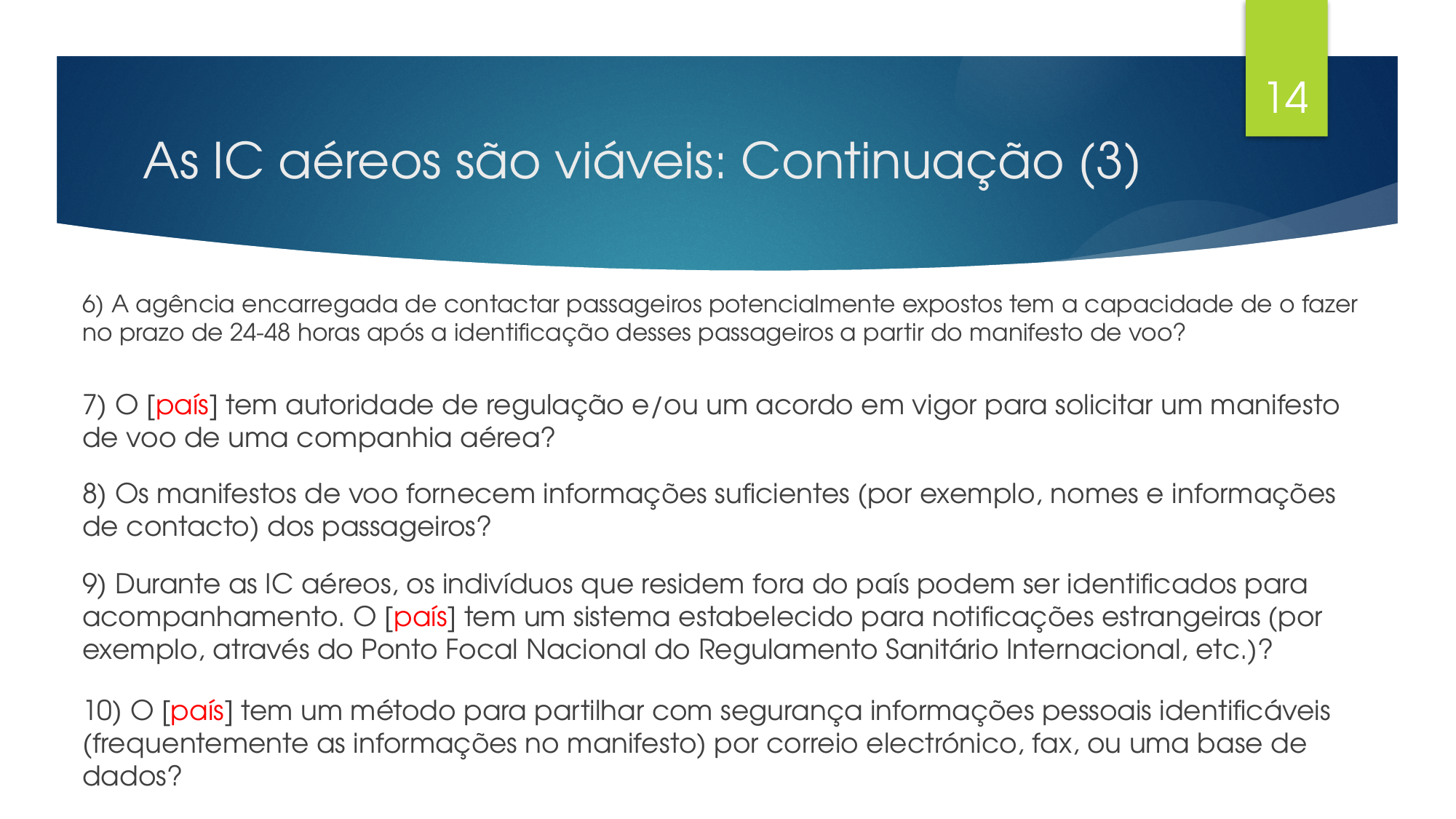

14
# As IC aéreos são viáveis: Continuação (3)
6) A agência encarregada de contactar passageiros potencialmente expostos tem a capacidade de o fazer no prazo de 24-48 horas após a identificação desses passageiros a partir do manifesto de voo?
7) O [país] tem autoridade de regulação e/ou um acordo em vigor para solicitar um manifesto de voo de uma companhia aérea?

8) Os manifestos de voo fornecem informações suficientes (por exemplo, nomes e informações de contacto) dos passageiros?

9) Durante as IC aéreos, os indivíduos que residem fora do país podem ser identificados para acompanhamento. O [país] tem um sistema estabelecido para notificações estrangeiras (por exemplo, através do Ponto Focal Nacional do Regulamento Sanitário Internacional, etc.)?
10) O [país] tem um método para partilhar com segurança informações pessoais identificáveis (frequentemente as informações no manifesto) por correio electrónico, fax, ou uma base de dados?